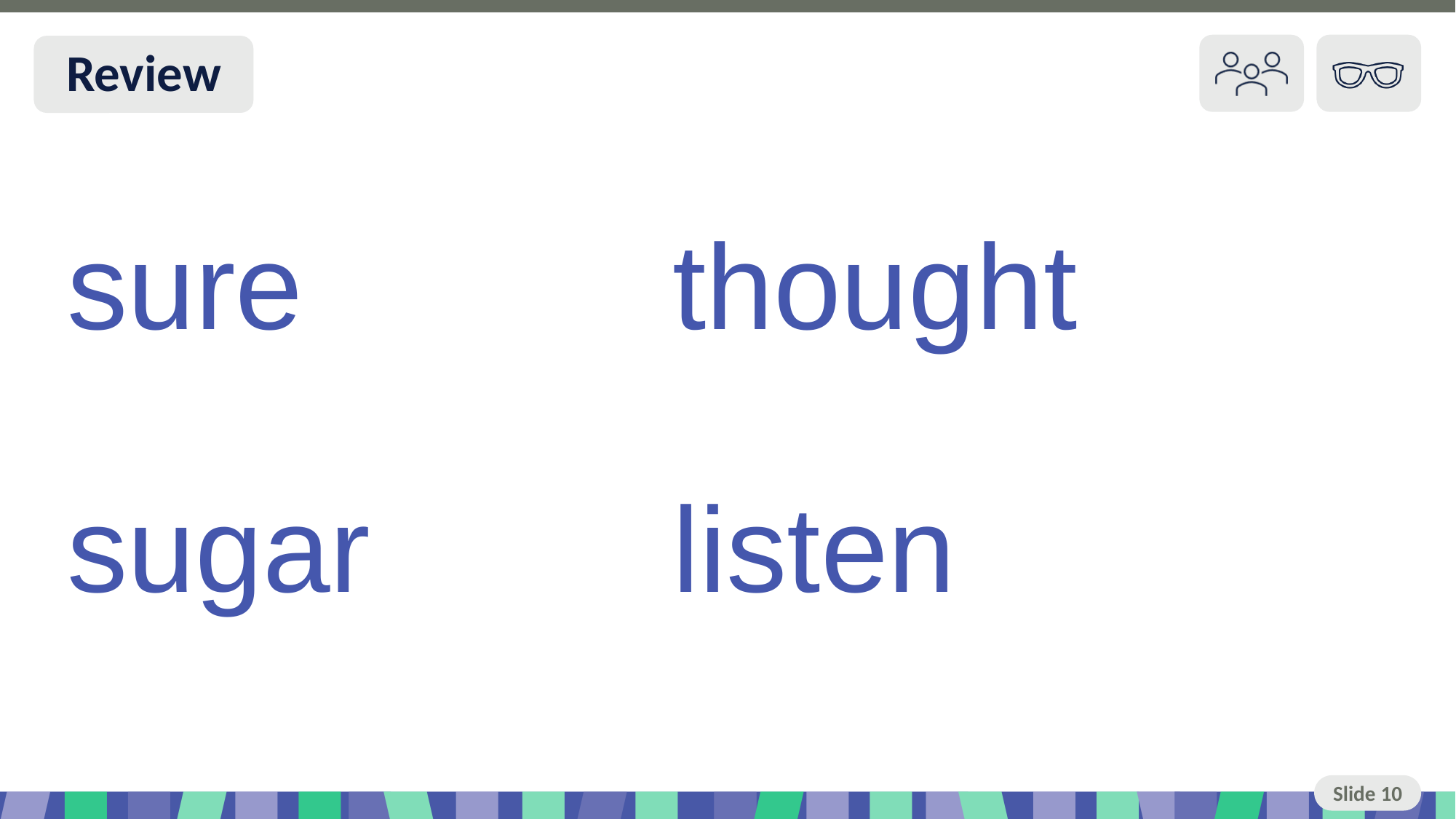

Slide 10 Review You do
sure           thought
sugar         listen